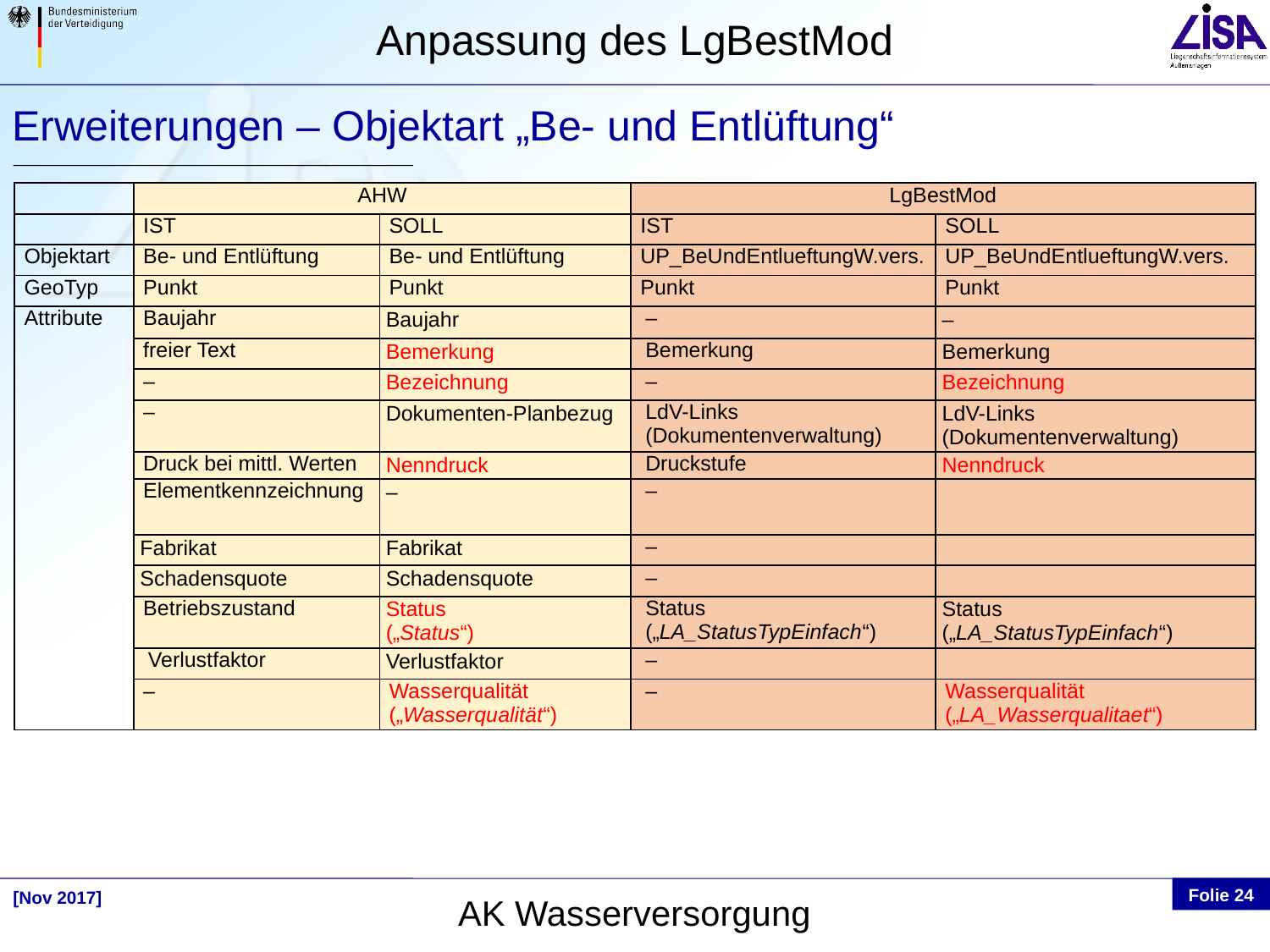

Erweiterungen – Objektart „Be- und Entlüftung“

|  | AHW |  | LgBestMod |  |
| --- | --- | --- | --- | --- |
|  | IST | SOLL | IST | SOLL |
| Objektart | Be- und Entlüftung | Be- und Entlüftung | UP\_BeUndEntlueftungW.vers. | UP\_BeUndEntlueftungW.vers. |
| GeoTyp | Punkt | Punkt | Punkt | Punkt |
| Attribute | Baujahr | Baujahr | – | – |
|  | freier Text | Bemerkung | Bemerkung | Bemerkung |
|  | – | Bezeichnung | – | Bezeichnung |
|  | – | Dokumenten-Planbezug | LdV-Links (Dokumentenverwaltung) | LdV-Links (Dokumentenverwaltung) |
|  | Druck bei mittl. Werten | Nenndruck | Druckstufe | Nenndruck |
|  | Elementkennzeichnung | – | – |  |
|  | Fabrikat | Fabrikat | – |  |
|  | Schadensquote | Schadensquote | – |  |
|  | Betriebszustand | Status („Status“) | Status („LA\_StatusTypEinfach“) | Status („LA\_StatusTypEinfach“) |
|  | Verlustfaktor | Verlustfaktor | – |  |
|  | – | Wasserqualität („Wasserqualität“) | – | Wasserqualität („LA\_Wasserqualitaet“) |